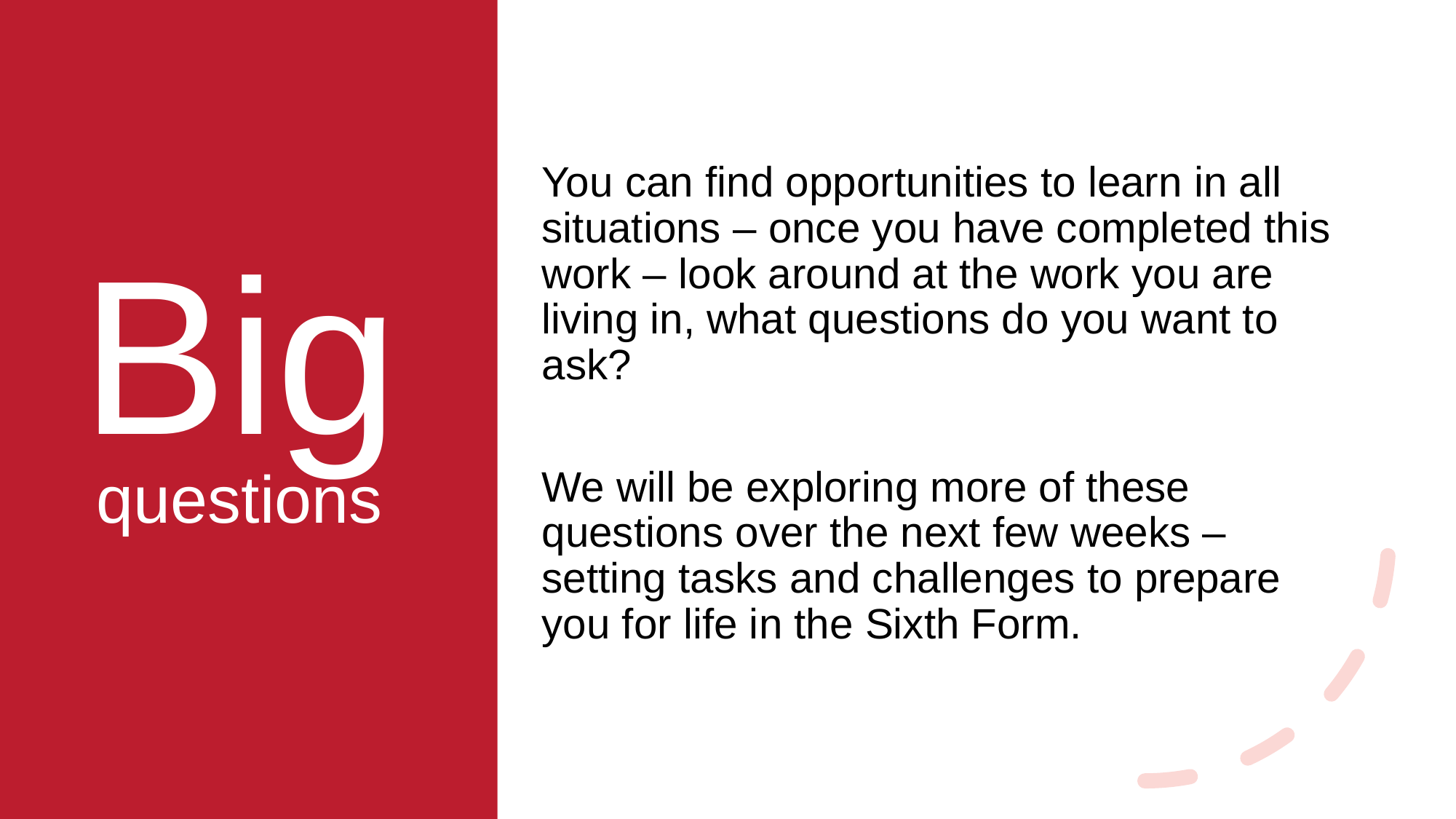

# Big
You can find opportunities to learn in all situations – once you have completed this work – look around at the work you are living in, what questions do you want to ask?

We will be exploring more of these questions over the next few weeks – setting tasks and challenges to prepare you for life in the Sixth Form.
questions